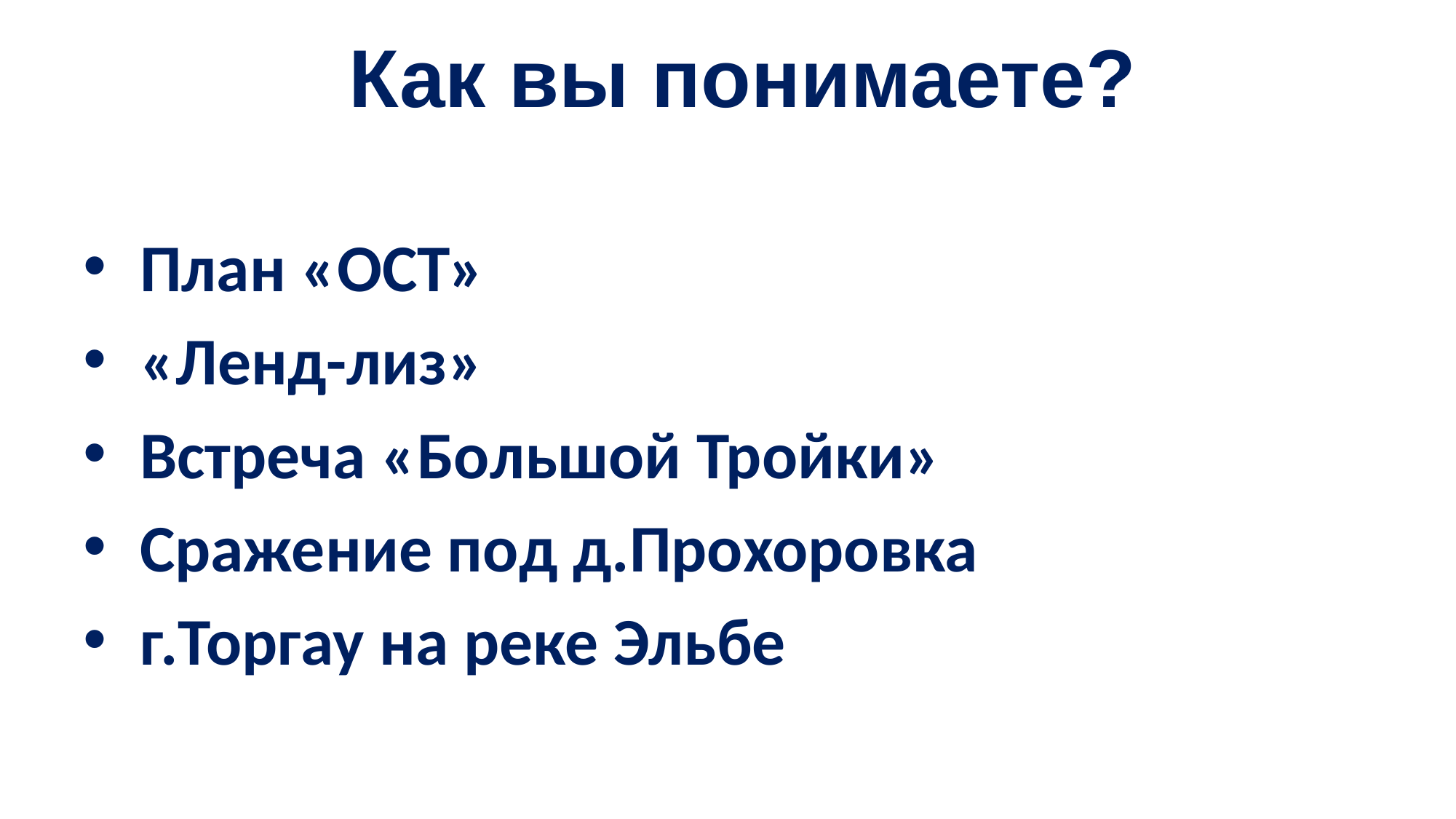

# Как вы понимаете?
 План «ОСТ»
 «Ленд-лиз»
 Встреча «Большой Тройки»
 Сражение под д.Прохоровка
 г.Торгау на реке Эльбе